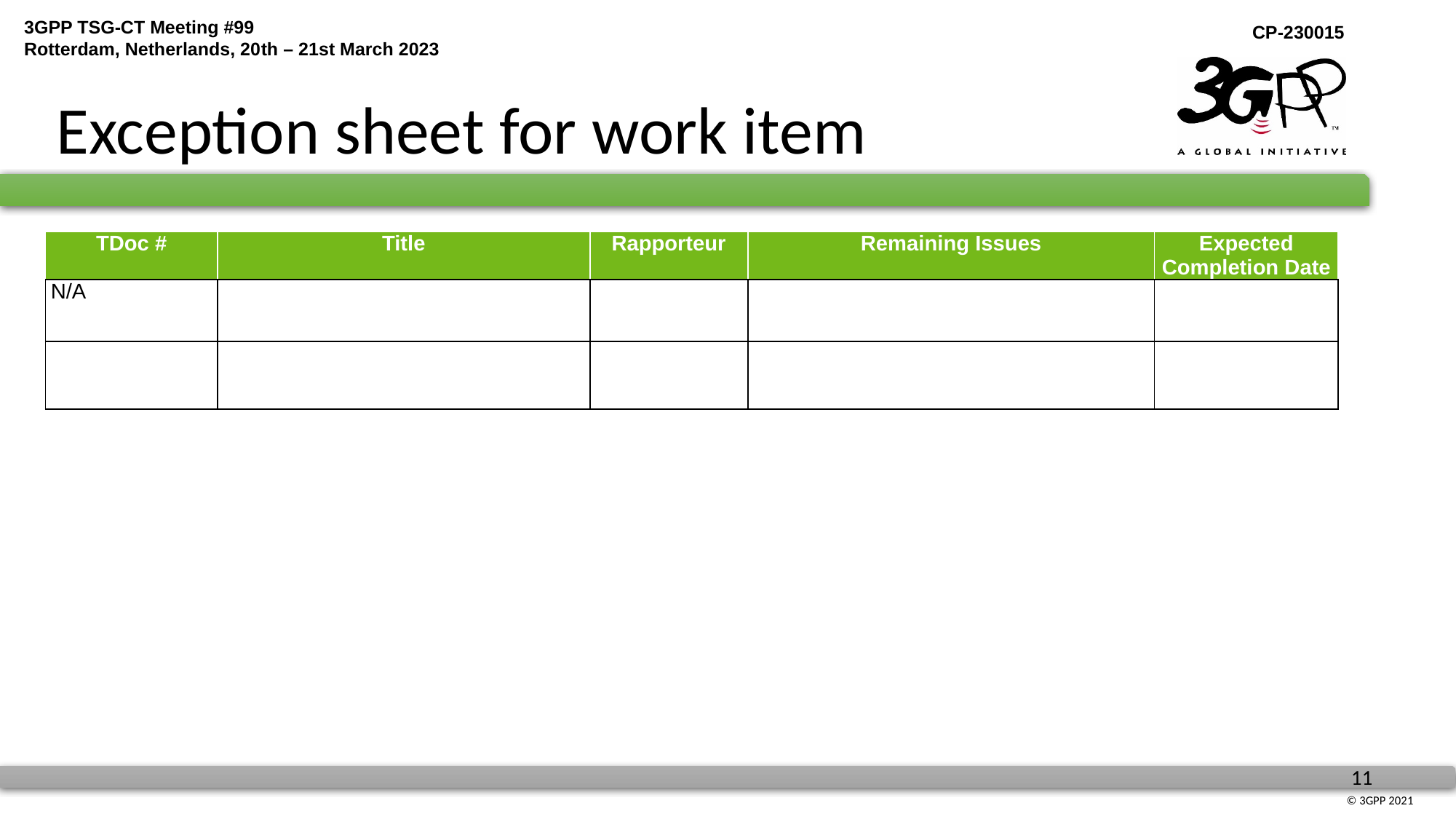

# Exception sheet for work item
| TDoc # | Title | Rapporteur | Remaining Issues | Expected Completion Date |
| --- | --- | --- | --- | --- |
| N/A |  |  |  |  |
|  |  |  |  |  |